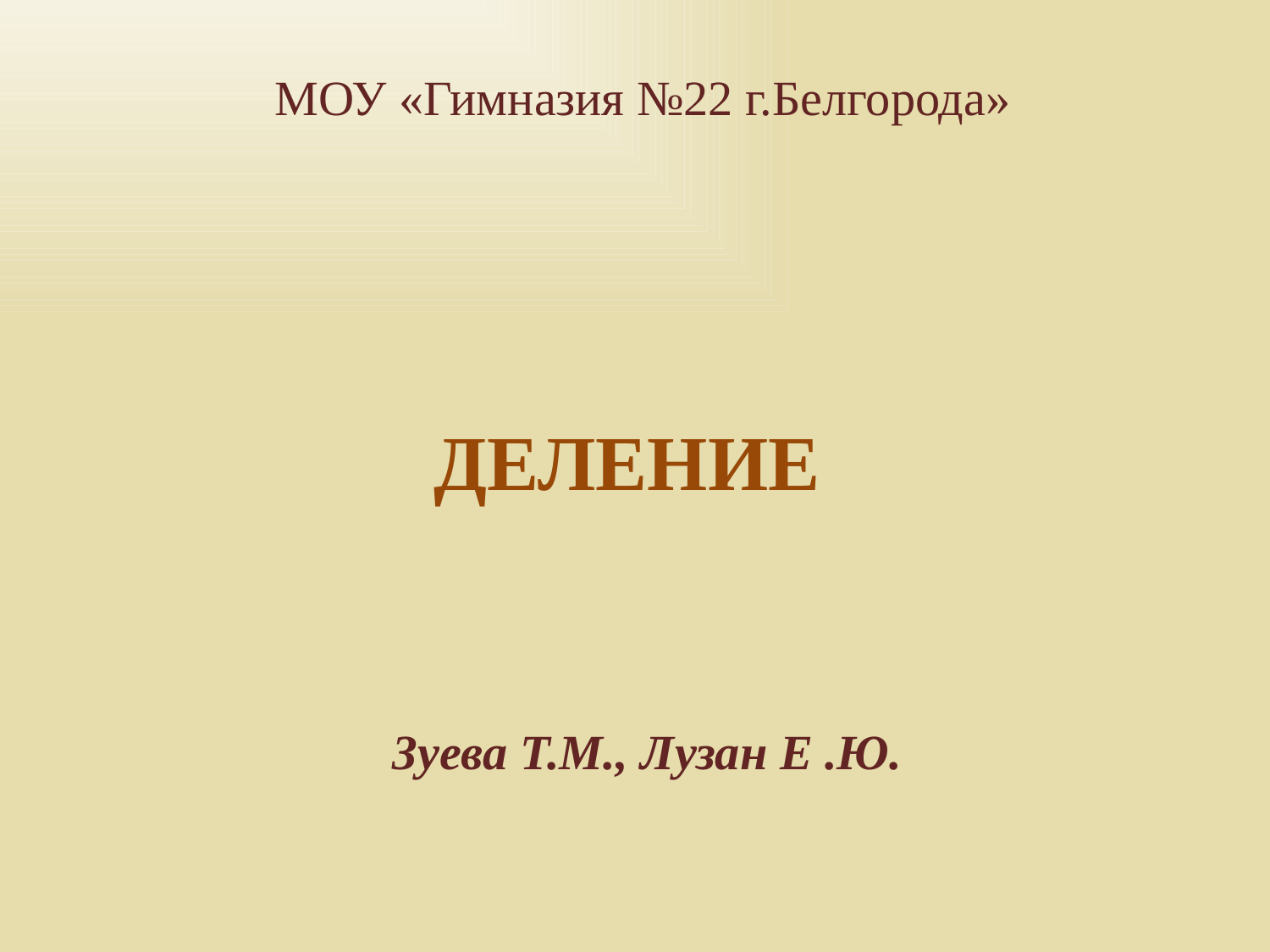

МОУ «Гимназия №22 г.Белгорода»
# деление
Зуева Т.М., Лузан Е .Ю.